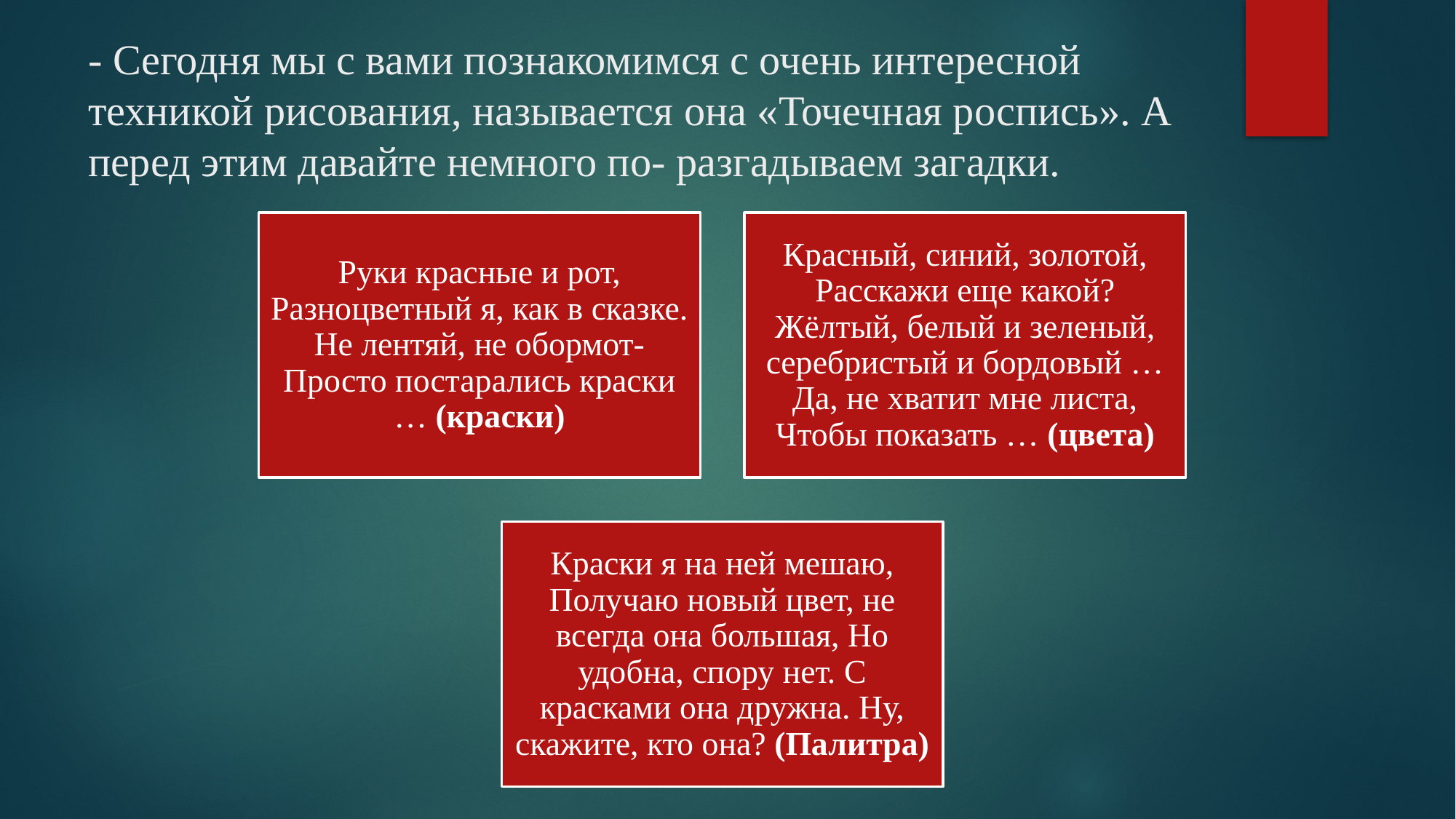

# - Сегодня мы с вами познакомимся с очень интересной техникой рисования, называется она «Точечная роспись». А перед этим давайте немного по- разгадываем загадки.
Руки красные и рот, Разноцветный я, как в сказке. Не лентяй, не обормот-Просто постарались краски … (краски)
Красный, синий, золотой, Расскажи еще какой? Жёлтый, белый и зеленый, серебристый и бордовый …Да, не хватит мне листа, Чтобы показать … (цвета)
Краски я на ней мешаю, Получаю новый цвет, не всегда она большая, Но удобна, спору нет. С красками она дружна. Ну, скажите, кто она? (Палитра)